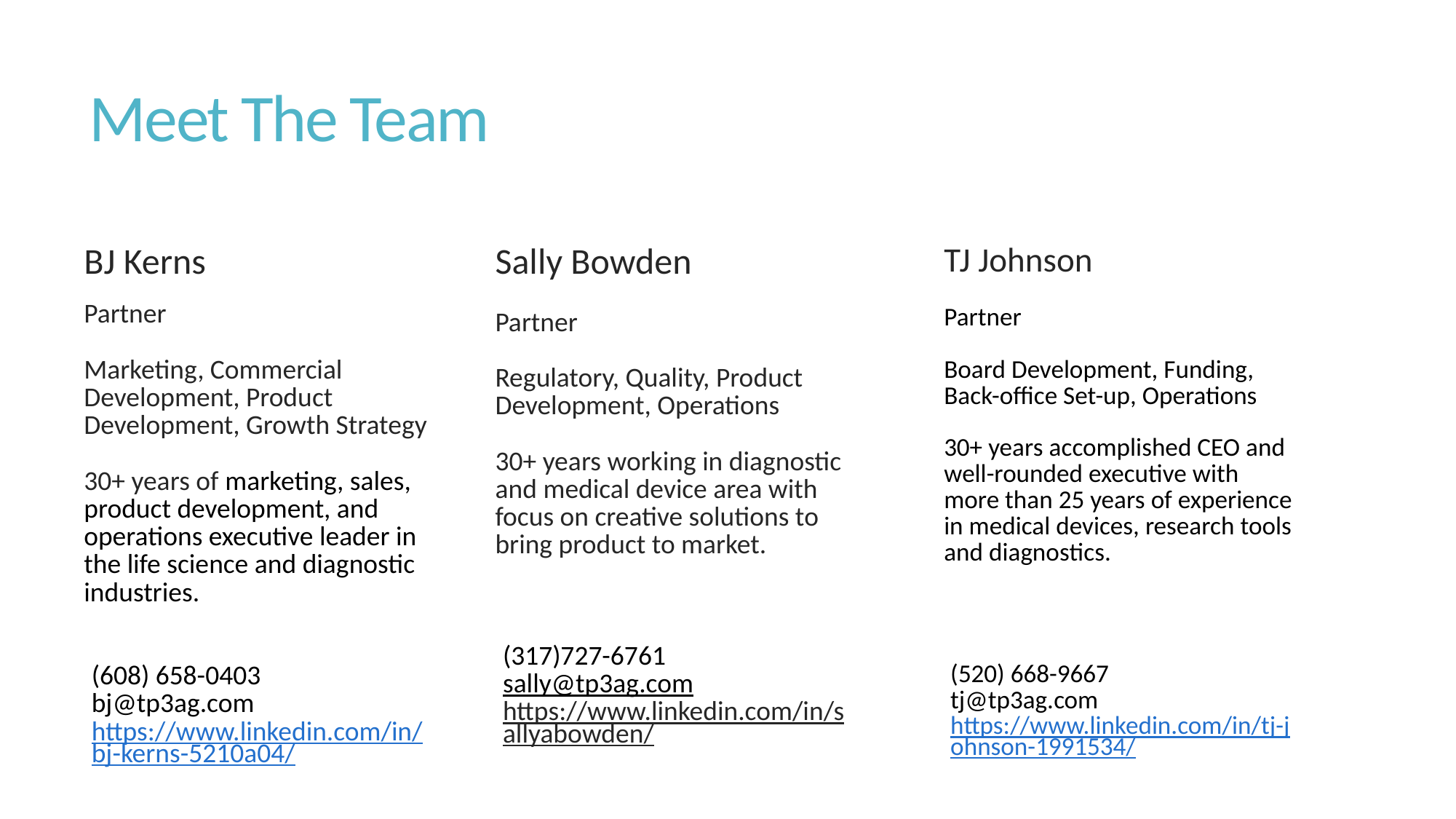

# Meet The Team
BJ Kerns
Partner

Marketing, Commercial Development, Product Development, Growth Strategy

30+ years of marketing, sales, product development, and operations executive leader in the life science and diagnostic industries.

(608) 658-0403
bj@tp3ag.com
https://www.linkedin.com/in/bj-kerns-5210a04/

Sally Bowden

Partner

Regulatory, Quality, Product Development, Operations

30+ years working in diagnostic and medical device area with focus on creative solutions to bring product to market.

(317)727-6761
sally@tp3ag.com
https://www.linkedin.com/in/sallyabowden/
TJ Johnson

Partner

Board Development, Funding, Back-office Set-up, Operations

30+ years accomplished CEO and well-rounded executive with more than 25 years of experience in medical devices, research tools and diagnostics.

(520) 668-9667
tj@tp3ag.com
https://www.linkedin.com/in/tj-johnson-1991534/